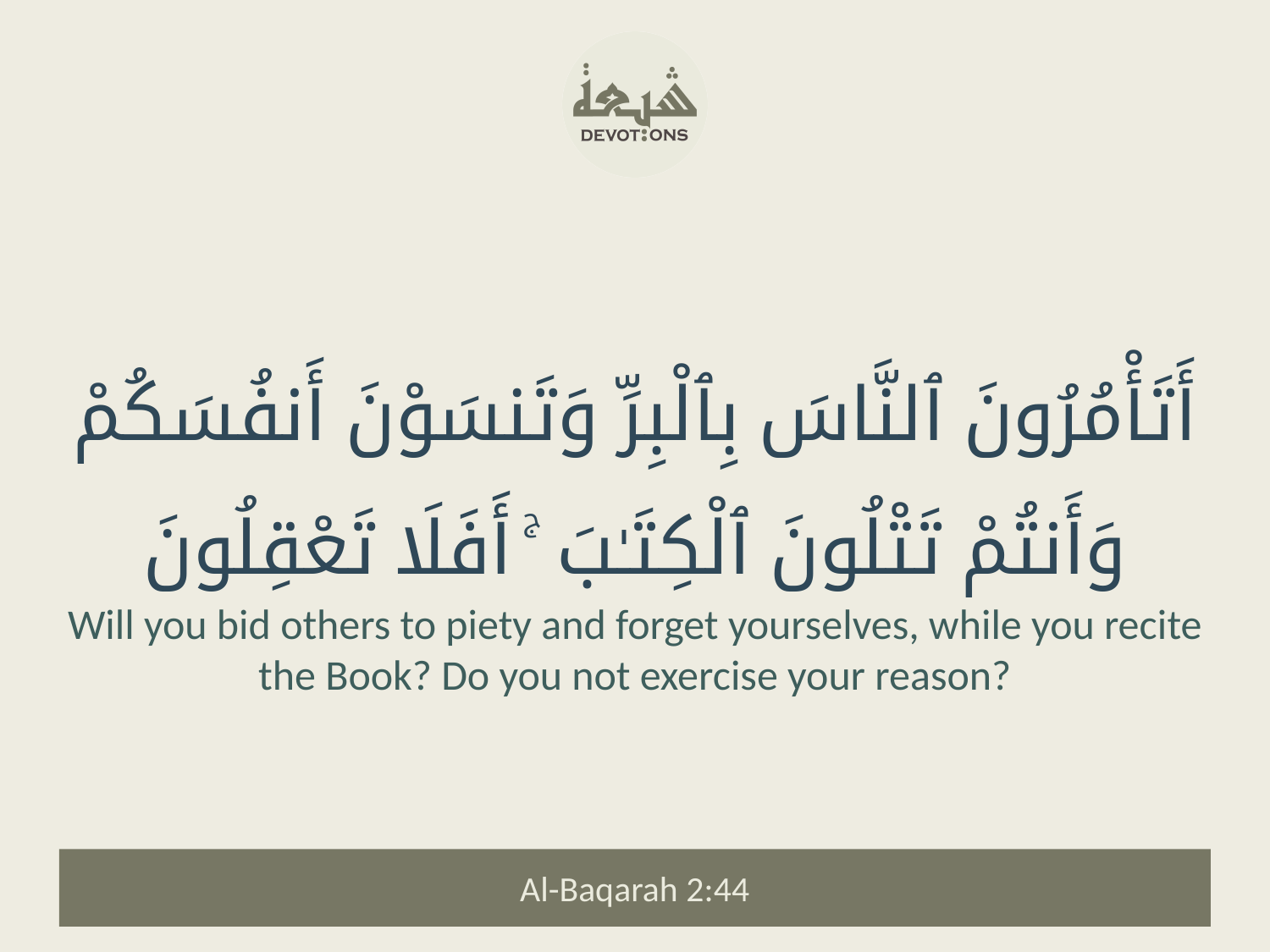

أَتَأْمُرُونَ ٱلنَّاسَ بِٱلْبِرِّ وَتَنسَوْنَ أَنفُسَكُمْ وَأَنتُمْ تَتْلُونَ ٱلْكِتَـٰبَ ۚ أَفَلَا تَعْقِلُونَ
Will you bid others to piety and forget yourselves, while you recite the Book? Do you not exercise your reason?
Al-Baqarah 2:44